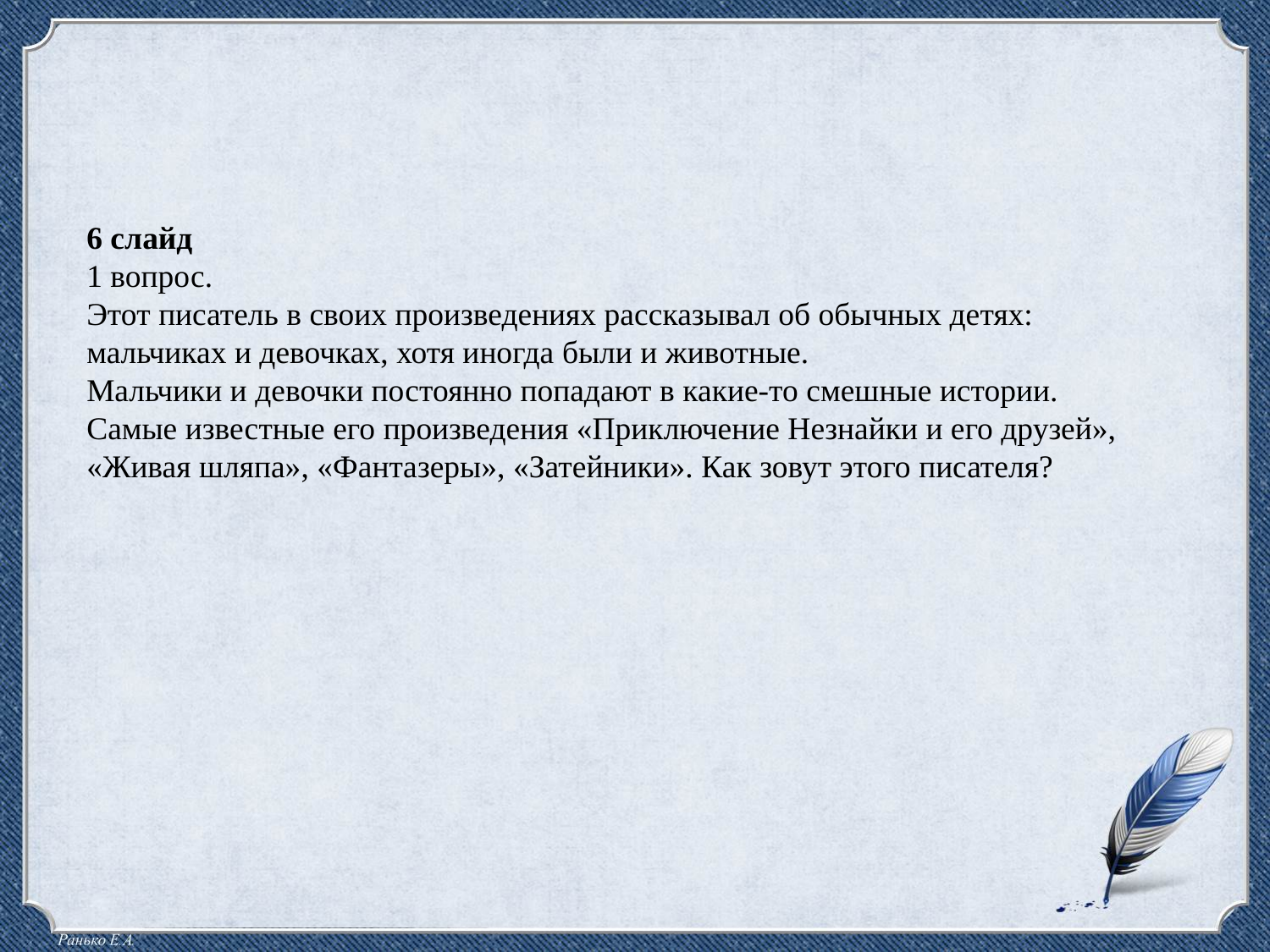

6 слайд
1 вопрос.
Этот писатель в своих произведениях рассказывал об обычных детях: мальчиках и девочках, хотя иногда были и животные.
Мальчики и девочки постоянно попадают в какие-то смешные истории. Самые известные его произведения «Приключение Незнайки и его друзей», «Живая шляпа», «Фантазеры», «Затейники». Как зовут этого писателя?